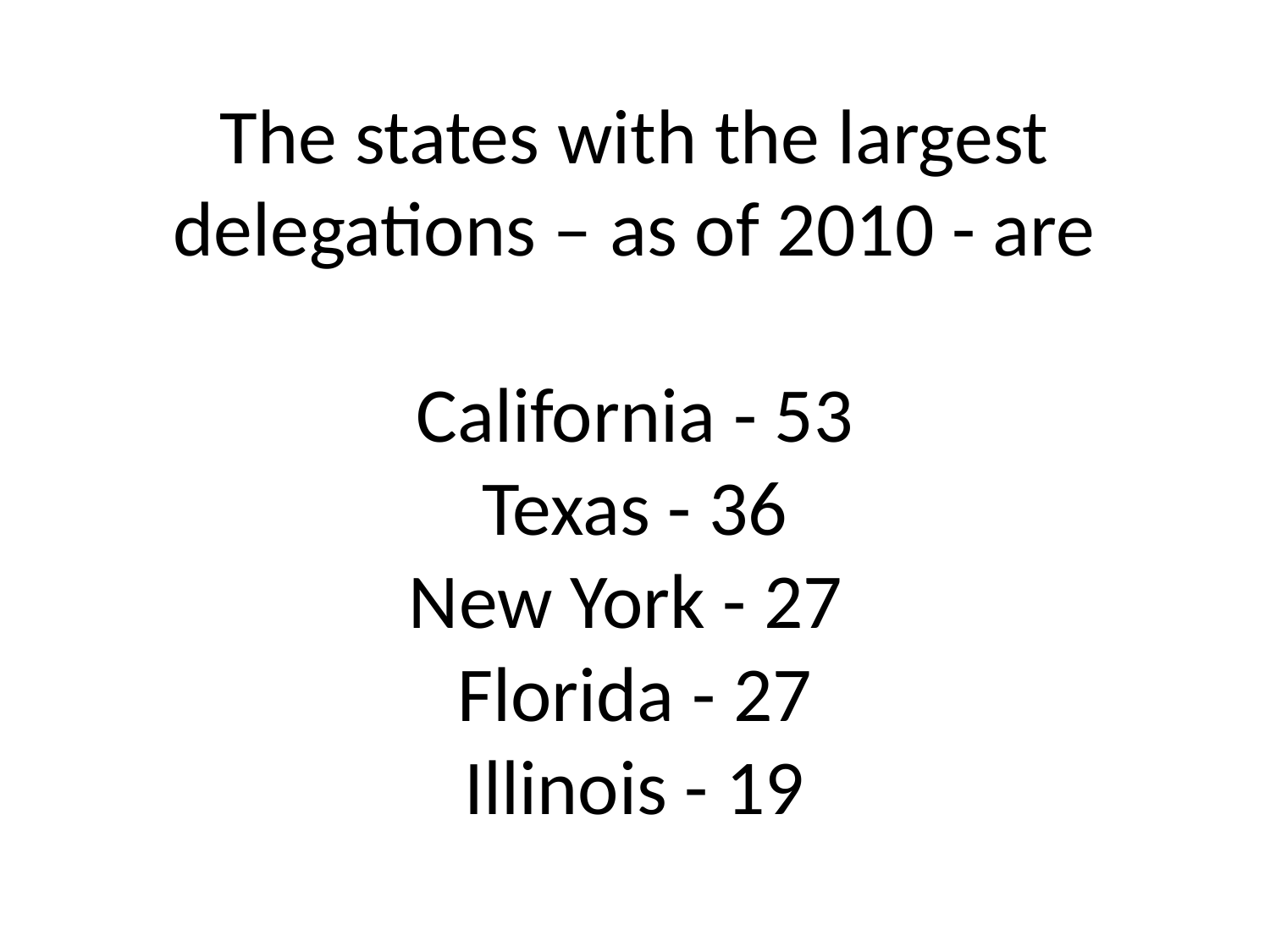

# The states with the largest delegations – as of 2010 - are California - 53 Texas - 36 New York - 27 Florida - 27 Illinois - 19